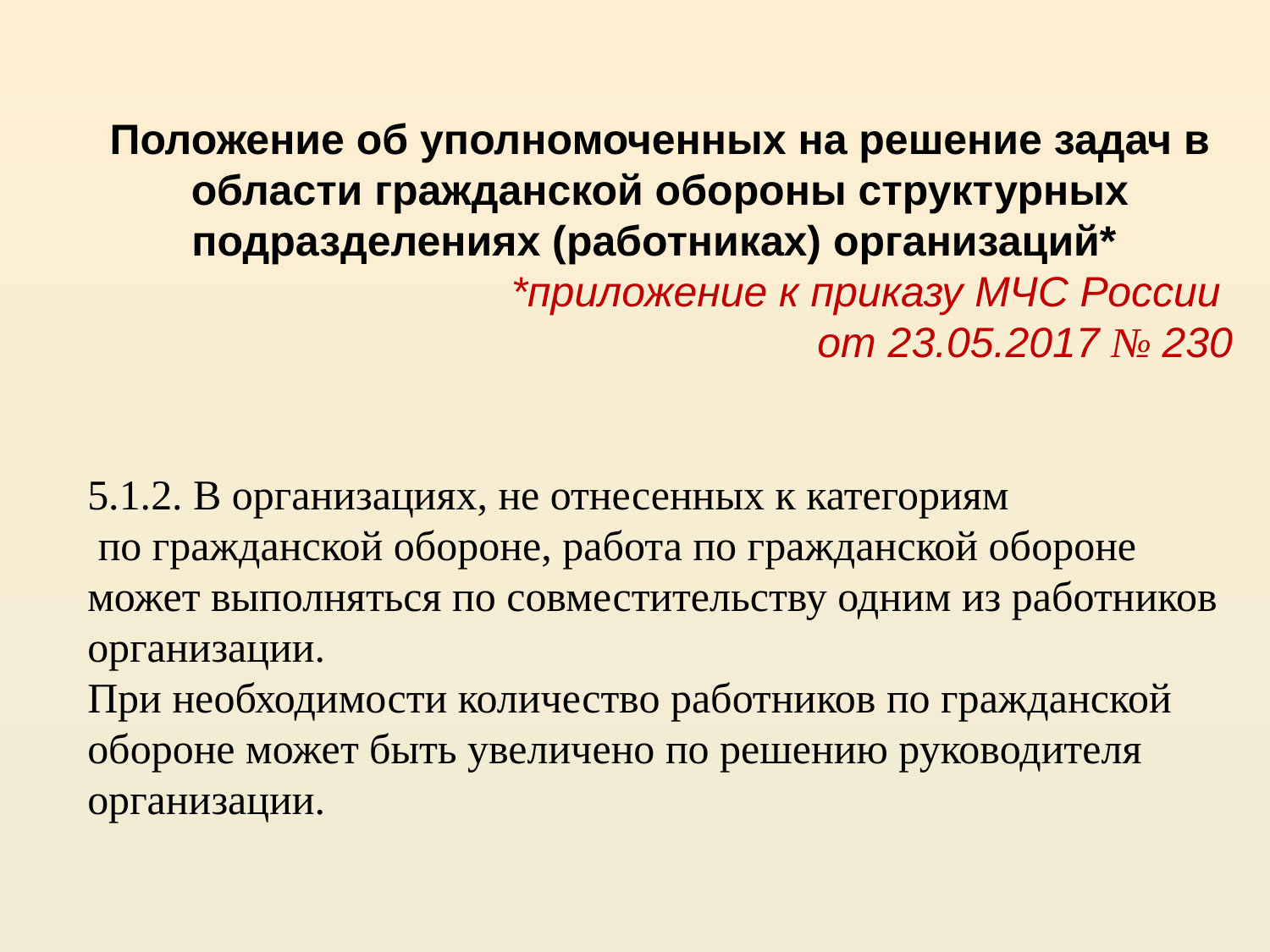

Положение об уполномоченных на решение задач в области гражданской обороны структурных подразделениях (работниках) организаций*
*приложение к приказу МЧС России
от 23.05.2017 № 230

5.1.2. В организациях, не отнесенных к категориям
 по гражданской обороне, работа по гражданской обороне может выполняться по совместительству одним из работников организации.
При необходимости количество работников по гражданской обороне может быть увеличено по решению руководителя организации.